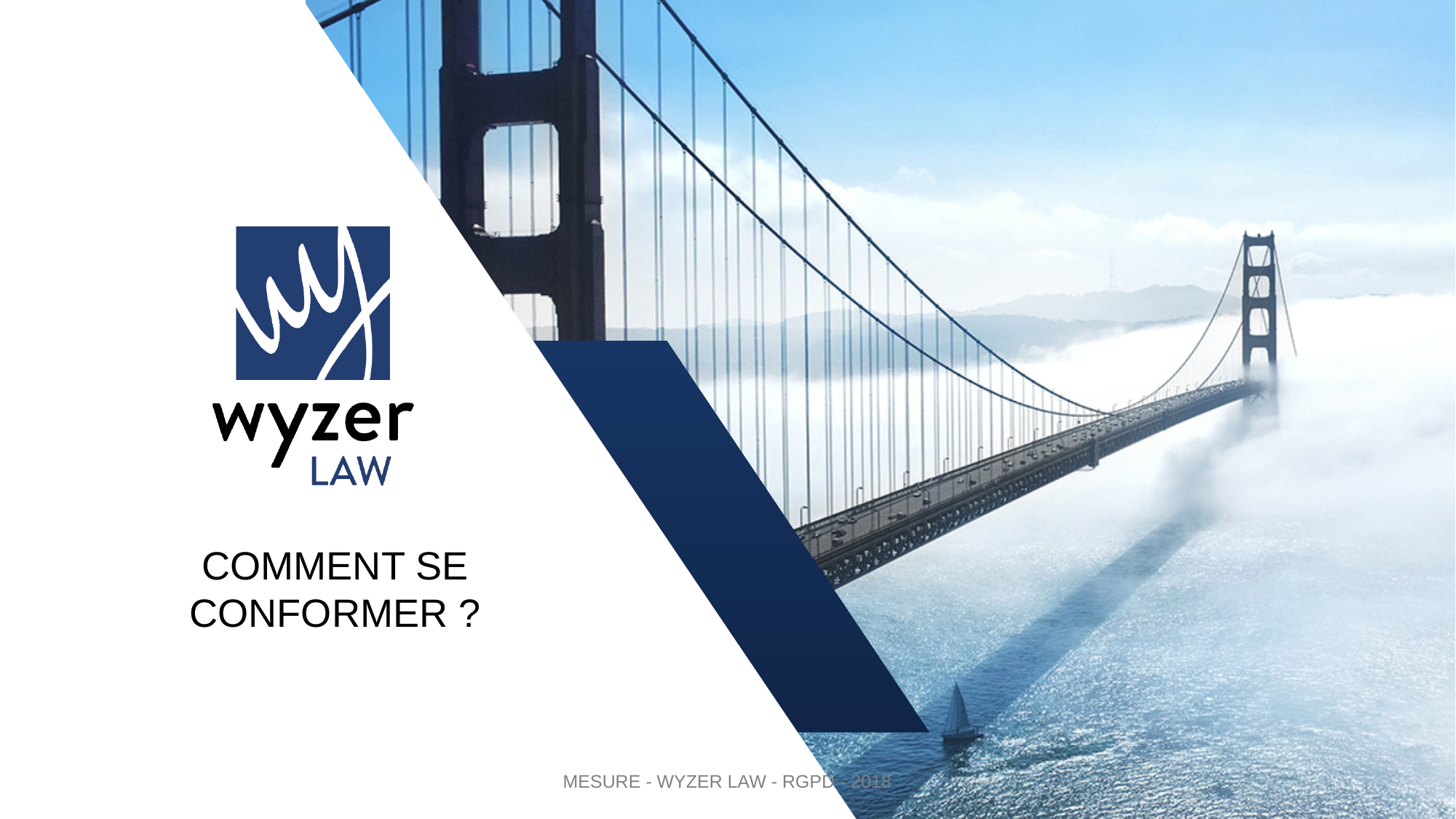

COMMENT SE CONFORMER ?
MESURE - WYZER LAW - RGPD - 2018